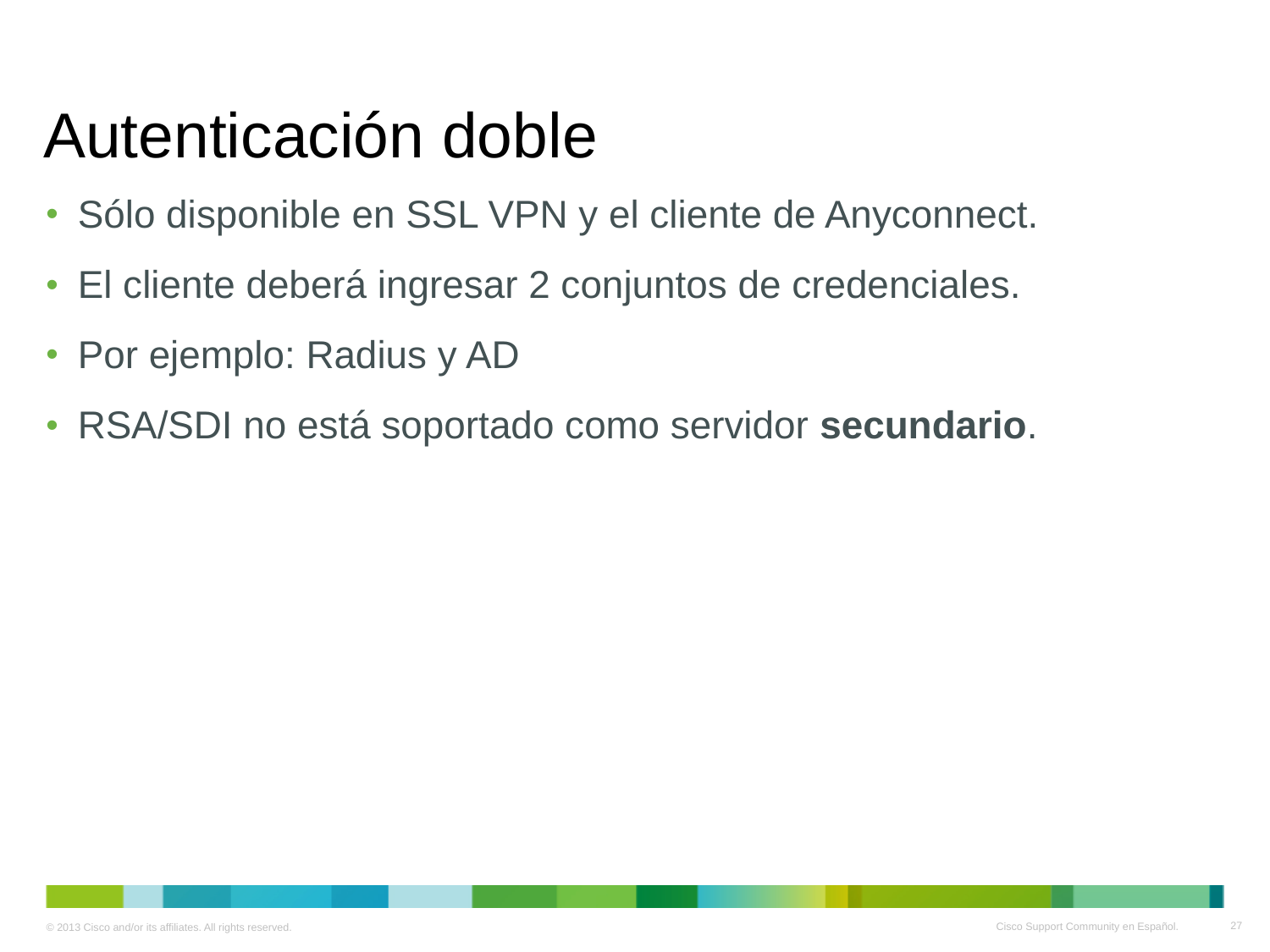

# Autenticación doble
Sólo disponible en SSL VPN y el cliente de Anyconnect.
El cliente deberá ingresar 2 conjuntos de credenciales.
Por ejemplo: Radius y AD
RSA/SDI no está soportado como servidor secundario.